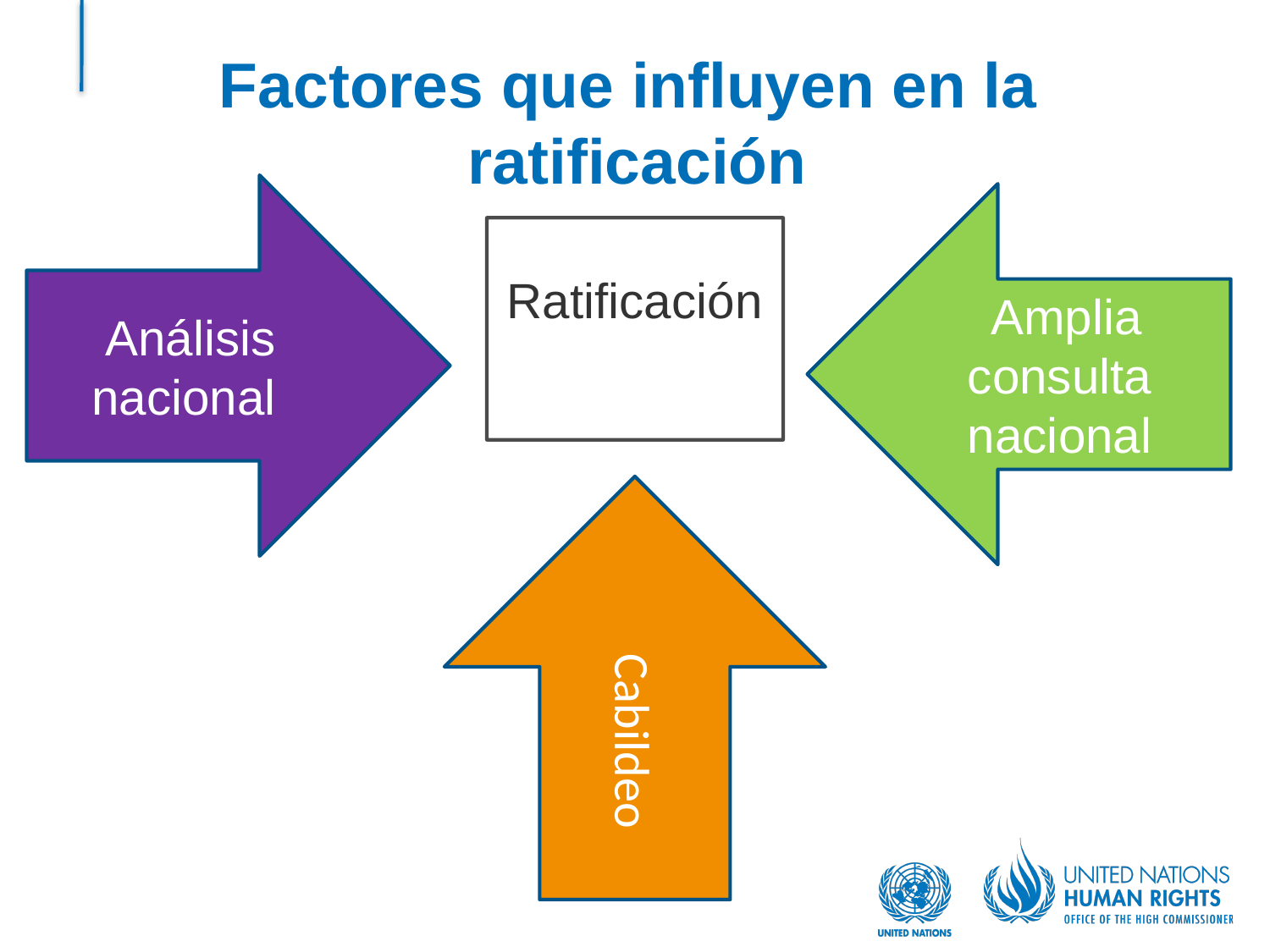

# Factores que influyen en la  ratificación
Análisis nacional

Amplia consulta
nacional
Ratificación

 Cabildeo